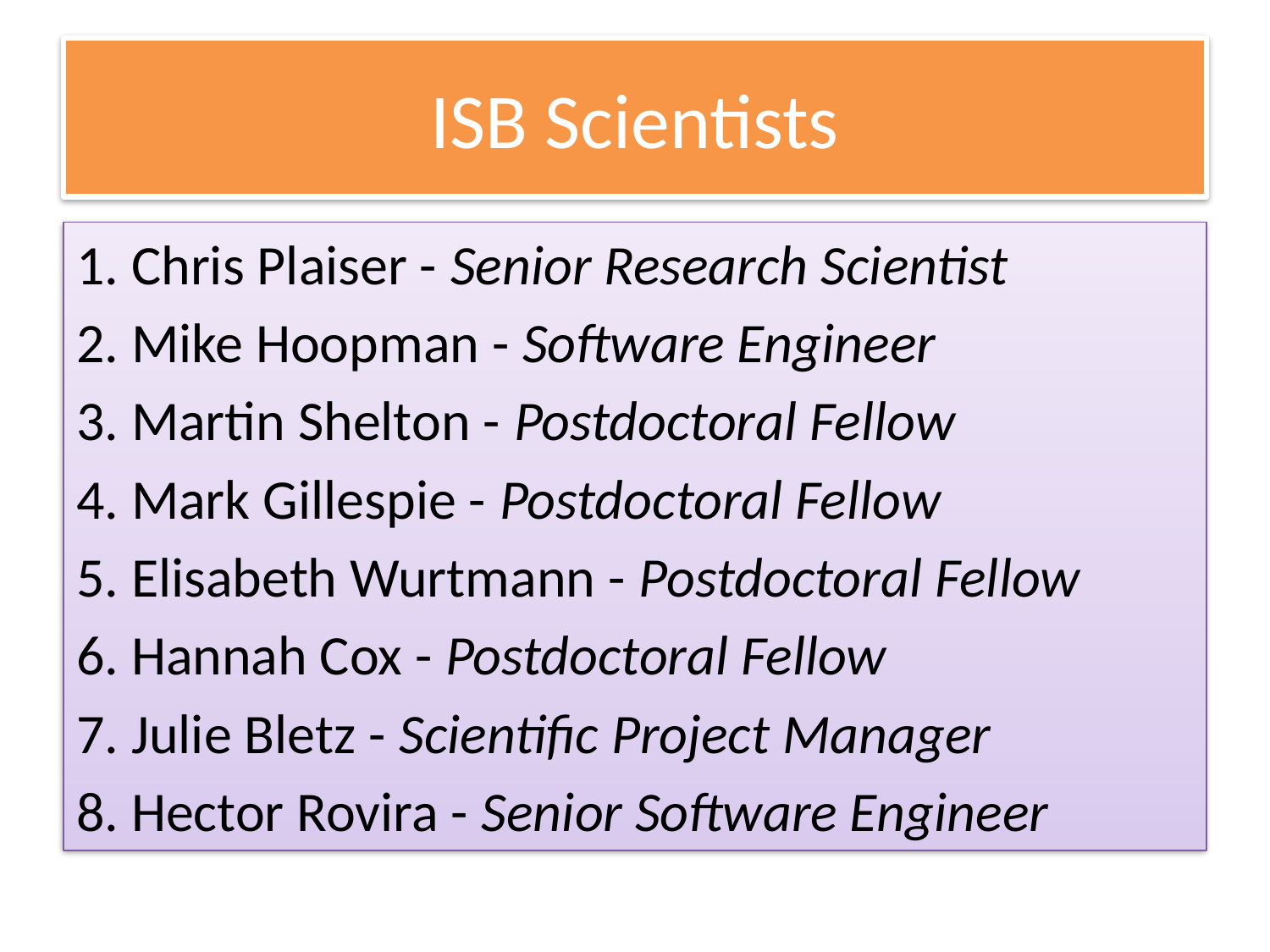

# ISB Scientists
1. Chris Plaiser - Senior Research Scientist
2. Mike Hoopman - Software Engineer
3. Martin Shelton - Postdoctoral Fellow
4. Mark Gillespie - Postdoctoral Fellow
5. Elisabeth Wurtmann - Postdoctoral Fellow
6. Hannah Cox - Postdoctoral Fellow
7. Julie Bletz - Scientific Project Manager
8. Hector Rovira - Senior Software Engineer